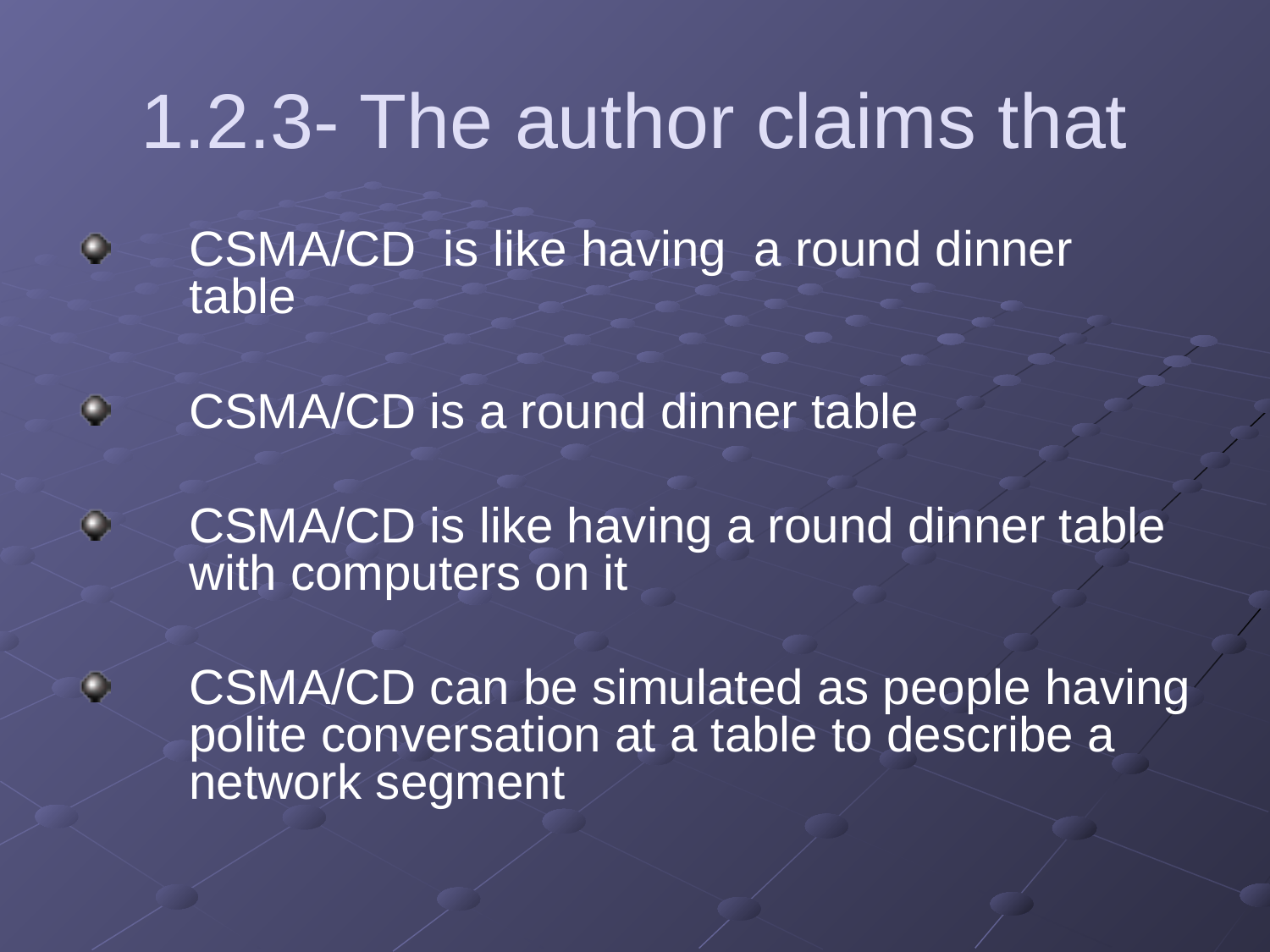

# 1.2.3- The author claims that
CSMA/CD  is like having  a round dinner table

CSMA/CD is a round dinner table

CSMA/CD is like having a round dinner table with computers on it

CSMA/CD can be simulated as people having polite conversation at a table to describe a network segment